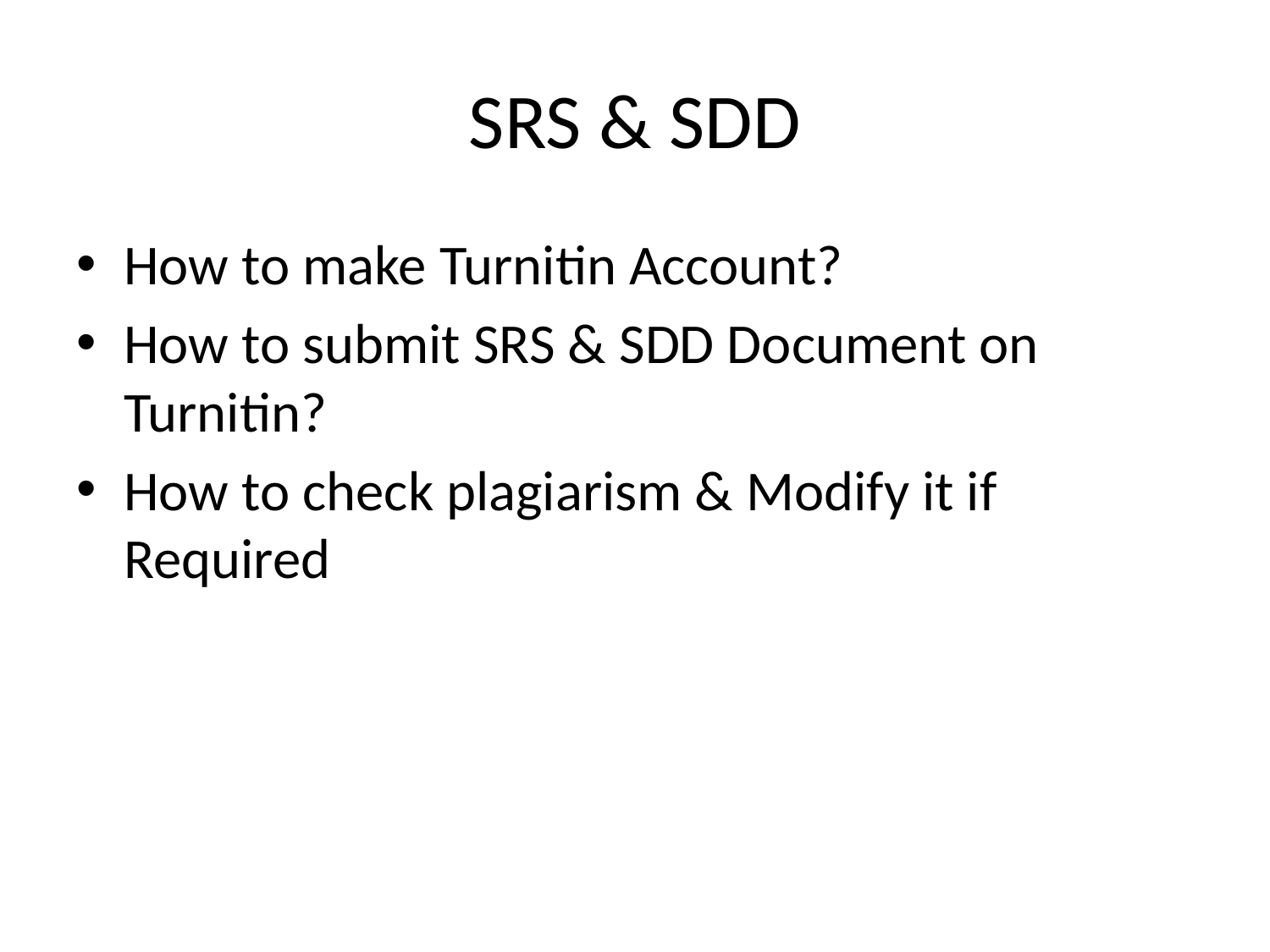

# SRS & SDD
How to make Turnitin Account?
How to submit SRS & SDD Document on Turnitin?
How to check plagiarism & Modify it if Required